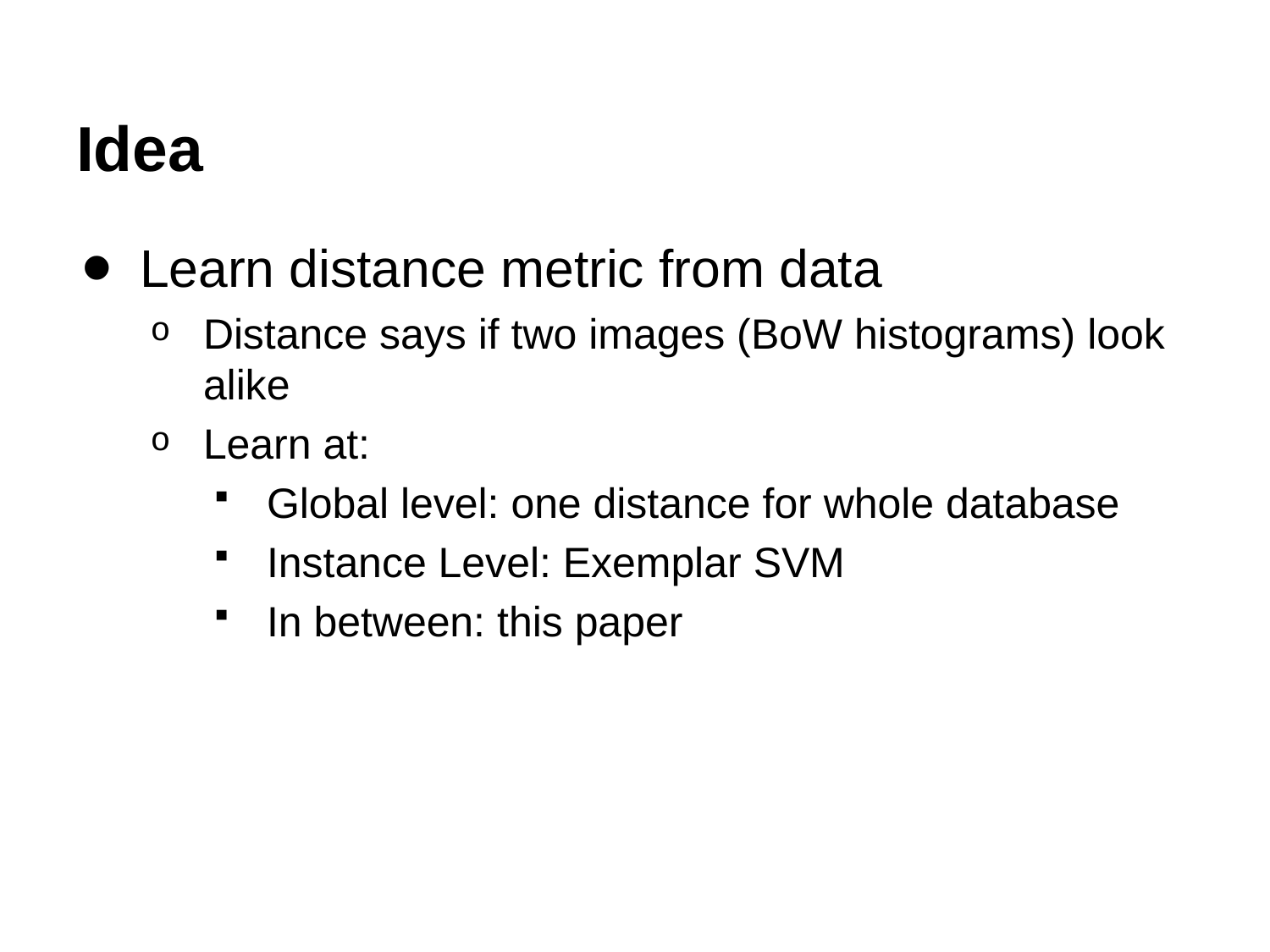

# Idea
Learn distance metric from data
Distance says if two images (BoW histograms) look alike
Learn at:
Global level: one distance for whole database
Instance Level: Exemplar SVM
In between: this paper